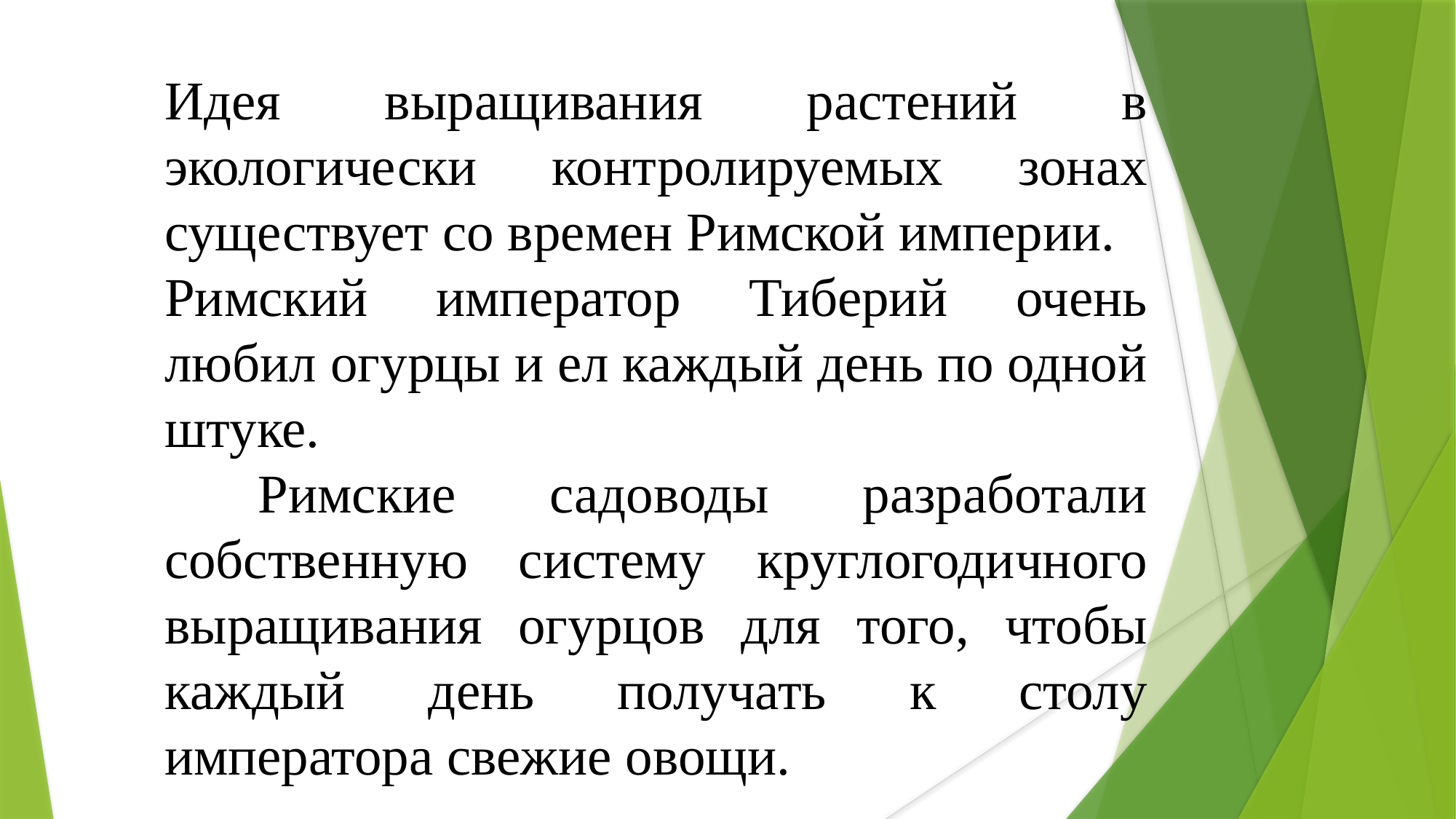

Идея выращивания растений в экологически контролируемых зонах существует со времен Римской империи.
Римский император Тиберий очень любил огурцы и ел каждый день по одной штуке.
 Римские садоводы разработали собственную систему круглогодичного выращивания огурцов для того, чтобы каждый день получать к столу императора свежие овощи.